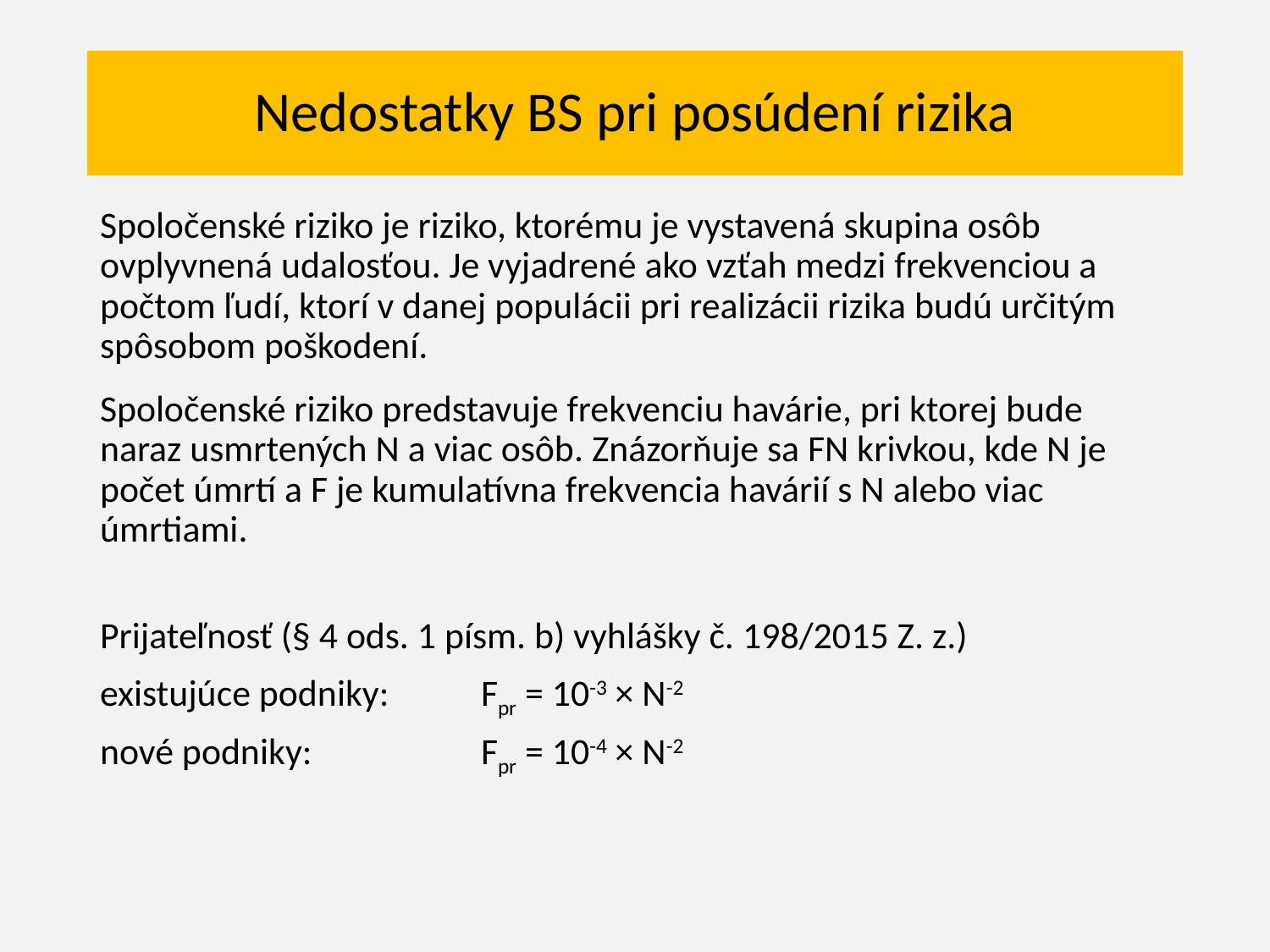

# Nedostatky BS pri posúdení rizika
Spoločenské riziko je riziko, ktorému je vystavená skupina osôb ovplyvnená udalosťou. Je vyjadrené ako vzťah medzi frekvenciou a počtom ľudí, ktorí v danej populácii pri realizácii rizika budú určitým spôsobom poškodení.
Spoločenské riziko predstavuje frekvenciu havárie, pri ktorej bude naraz usmrtených N a viac osôb. Znázorňuje sa FN krivkou, kde N je počet úmrtí a F je kumulatívna frekvencia havárií s N alebo viac úmrtiami.

Prijateľnosť (§ 4 ods. 1 písm. b) vyhlášky č. 198/2015 Z. z.)
existujúce podniky: 	Fpr = 10-3 × N-2
nové podniky:		Fpr = 10-4 × N-2